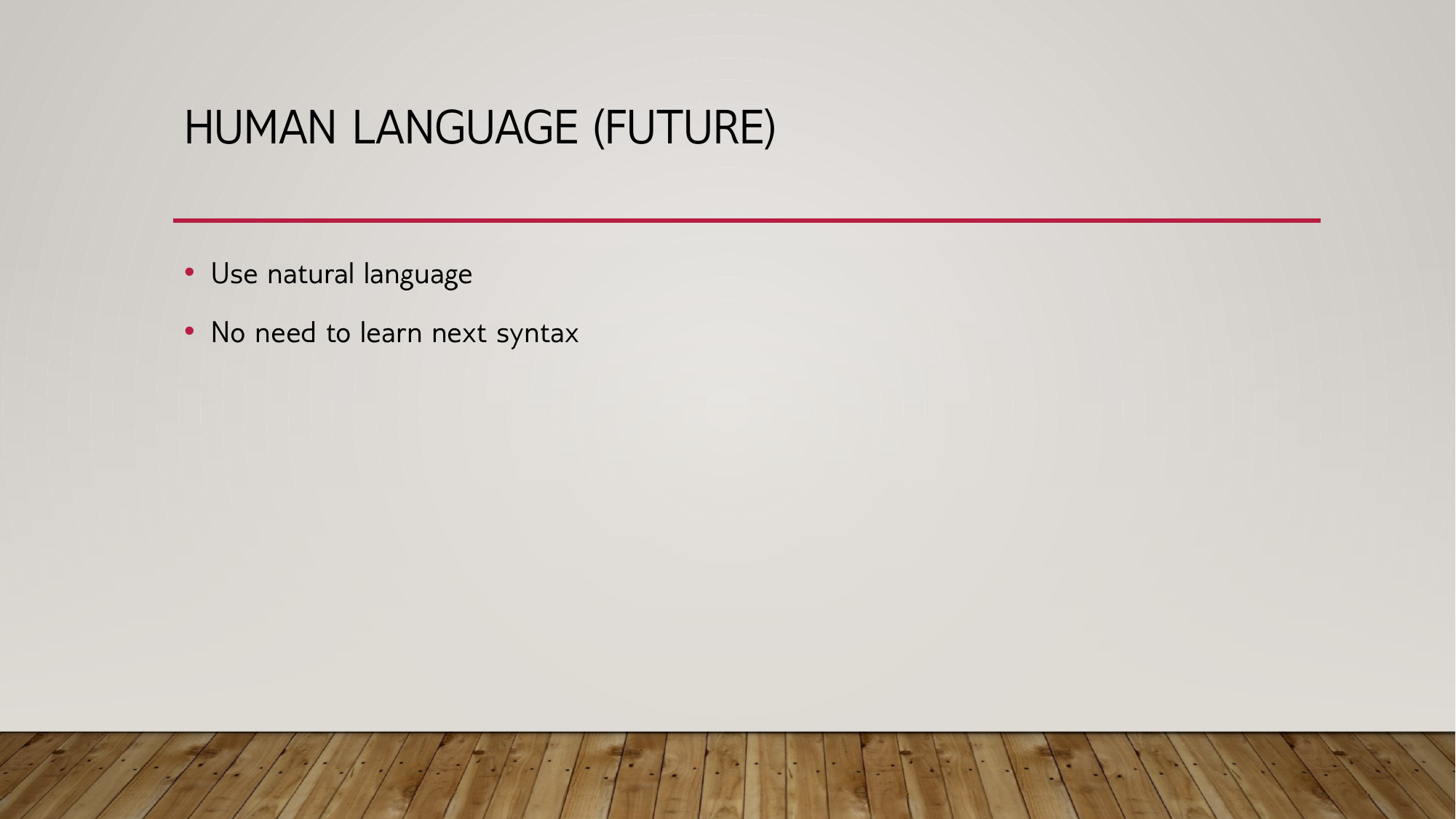

# Human language (Future)
Use natural language
No need to learn next syntax